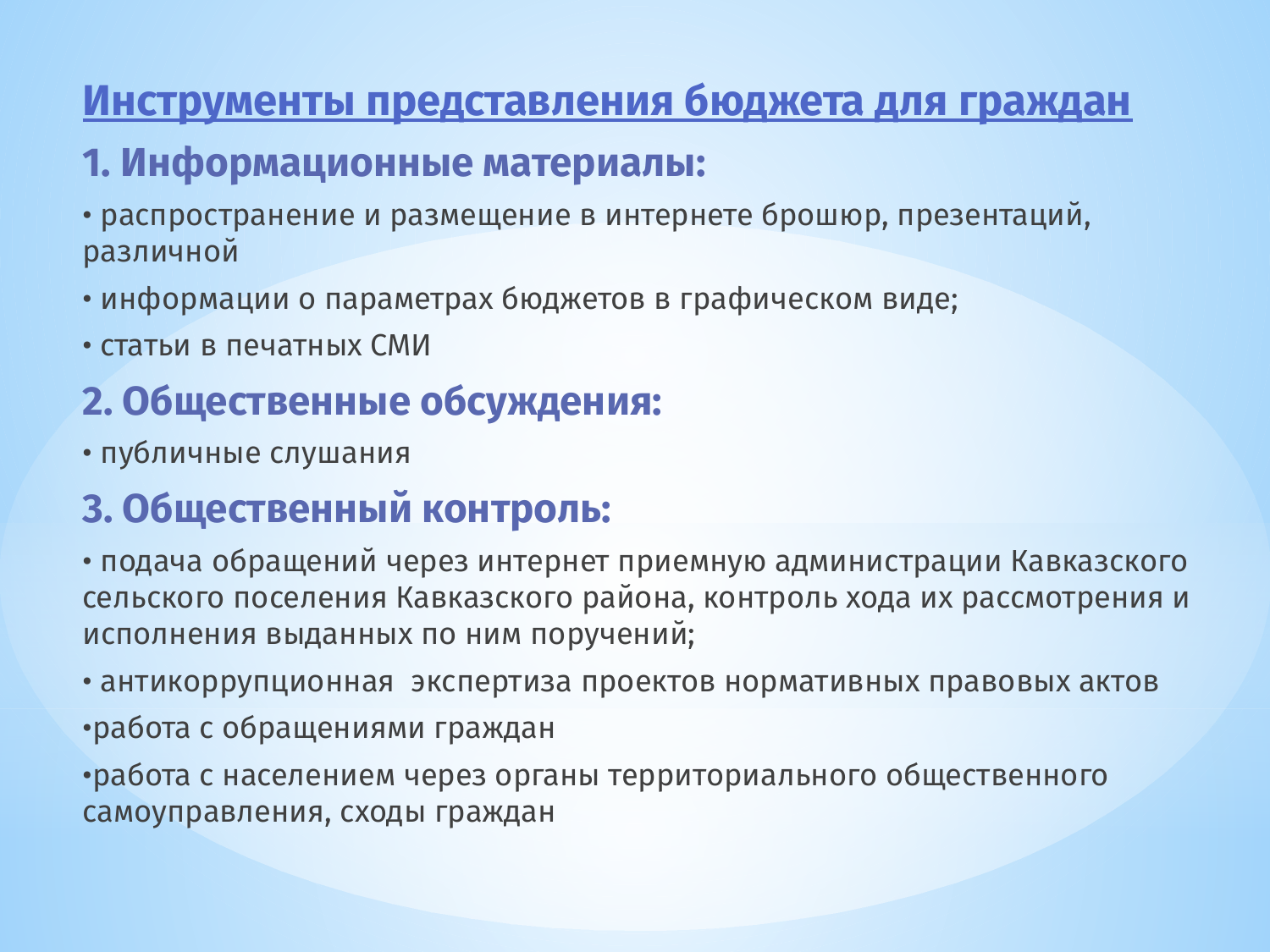

Инструменты представления бюджета для граждан
1. Информационные материалы:
• распространение и размещение в интернете брошюр, презентаций, различной
• информации о параметрах бюджетов в графическом виде;
• статьи в печатных СМИ
2. Общественные обсуждения:
• публичные слушания
3. Общественный контроль:
• подача обращений через интернет приемную администрации Кавказского сельского поселения Кавказского района, контроль хода их рассмотрения и исполнения выданных по ним поручений;
• антикоррупционная  экспертиза проектов нормативных правовых актов
•работа с обращениями граждан
•работа с населением через органы территориального общественного самоуправления, сходы граждан